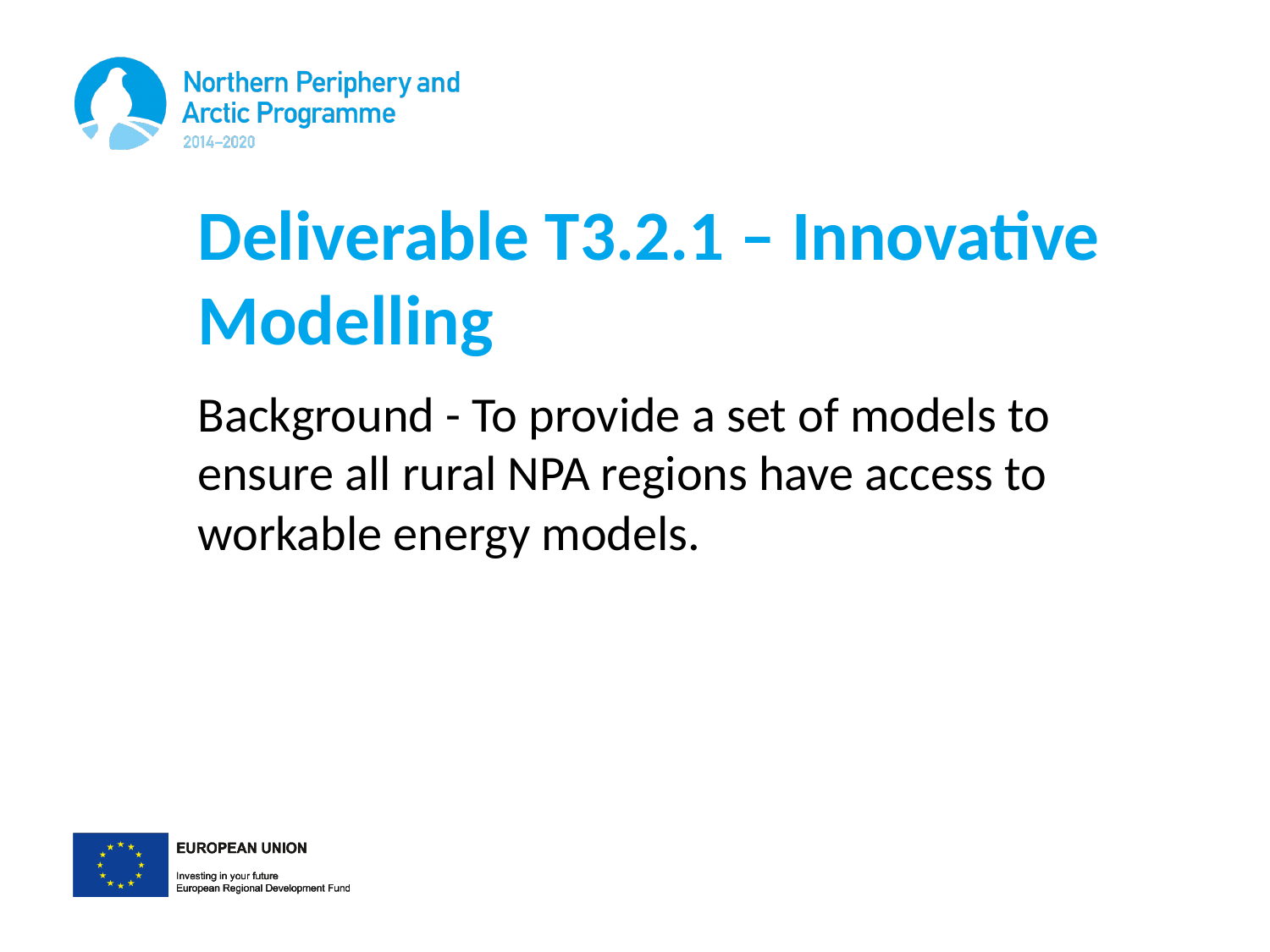

# Deliverable T3.2.1 – Innovative Modelling
Background - To provide a set of models to ensure all rural NPA regions have access to workable energy models.